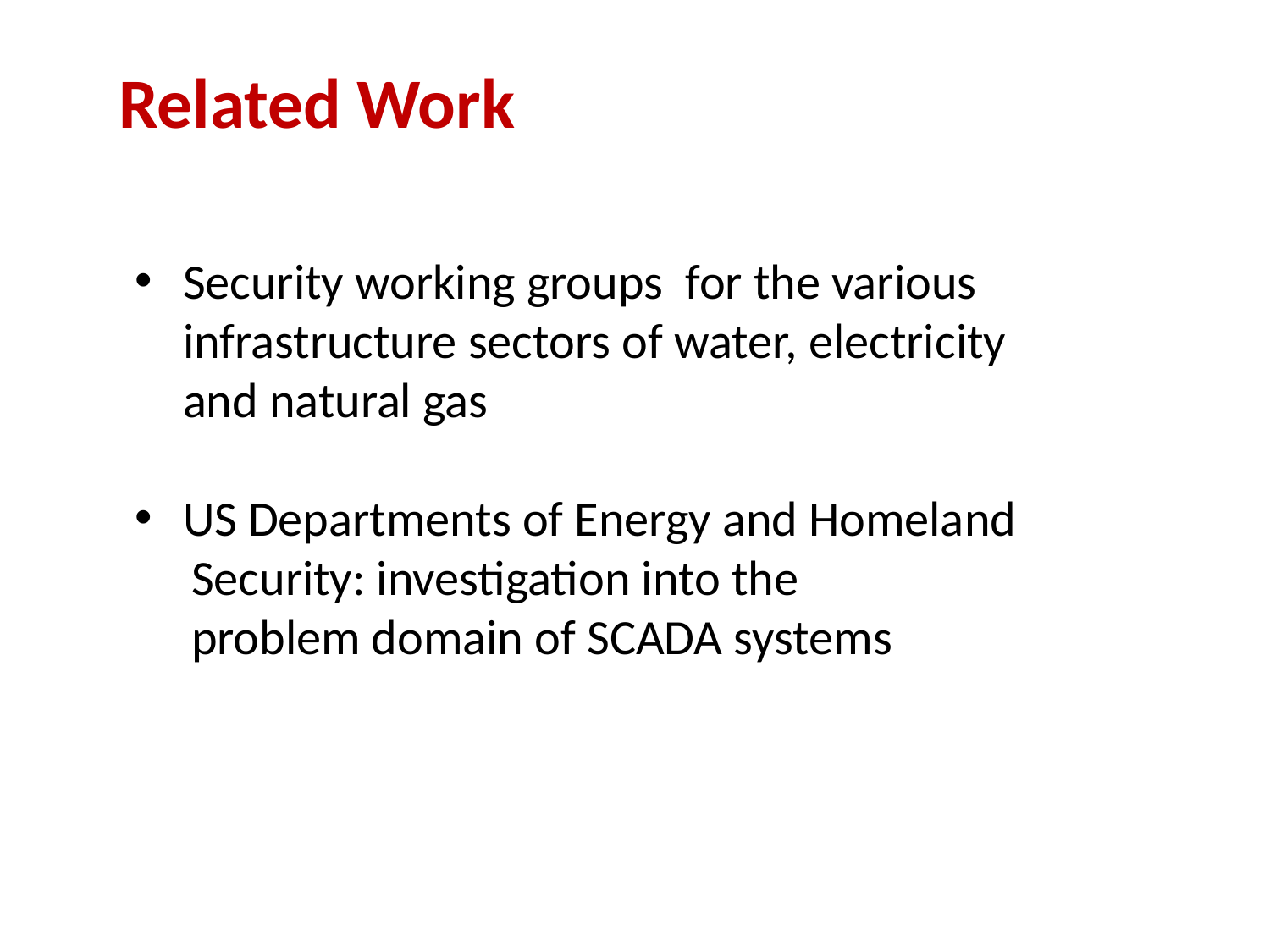

Related Work
Security working groups  for the various infrastructure sectors of water, electricity and natural gas

US Departments of Energy and Homeland
     Security: investigation into the
     problem domain of SCADA systems